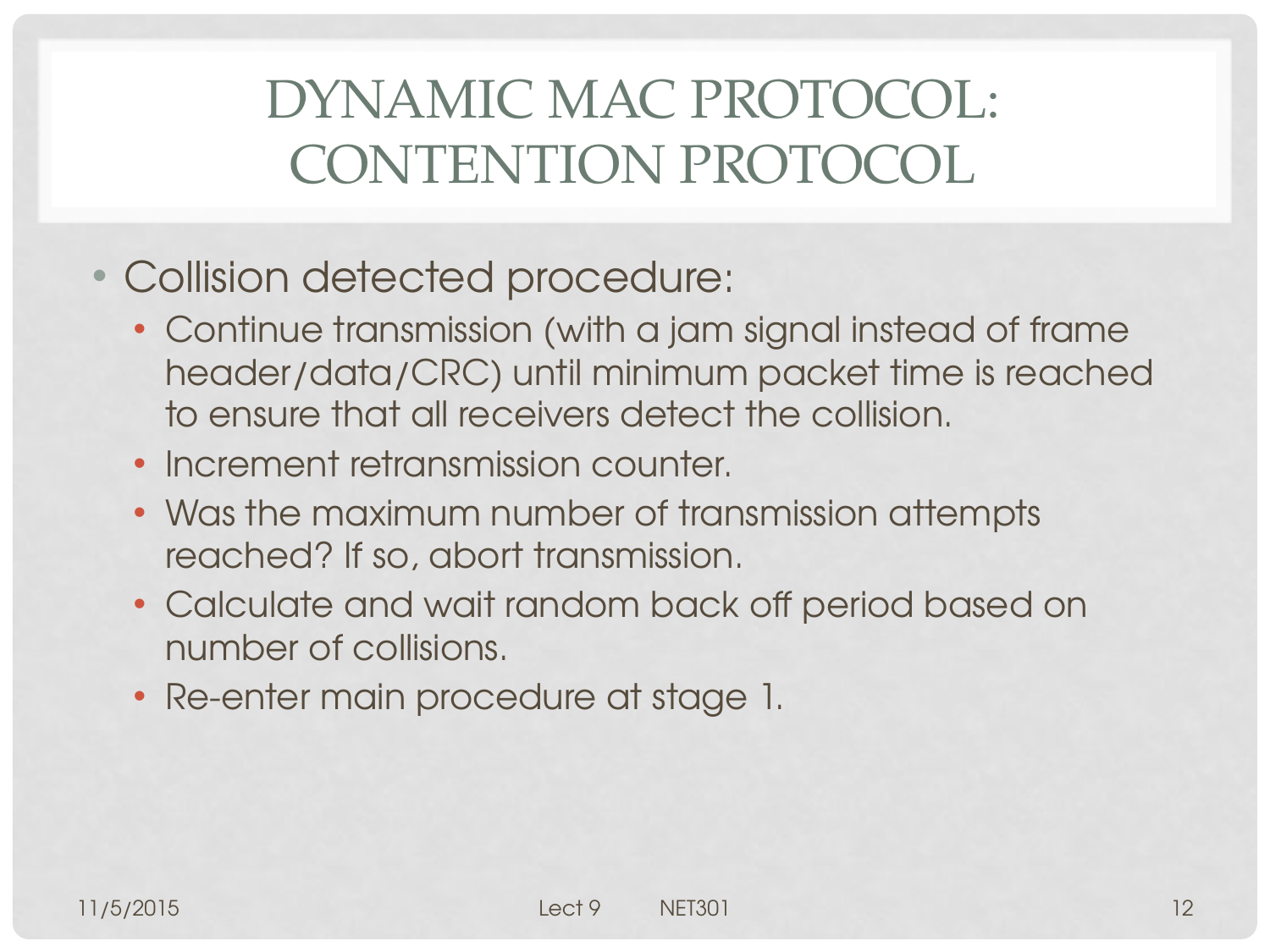

# Dynamic mac protocol: contention protocol
Collision detected procedure:
Continue transmission (with a jam signal instead of frame header/data/CRC) until minimum packet time is reached to ensure that all receivers detect the collision.
Increment retransmission counter.
Was the maximum number of transmission attempts reached? If so, abort transmission.
Calculate and wait random back off period based on number of collisions.
Re-enter main procedure at stage 1.

11/5/2015
Lect 9          NET301
12